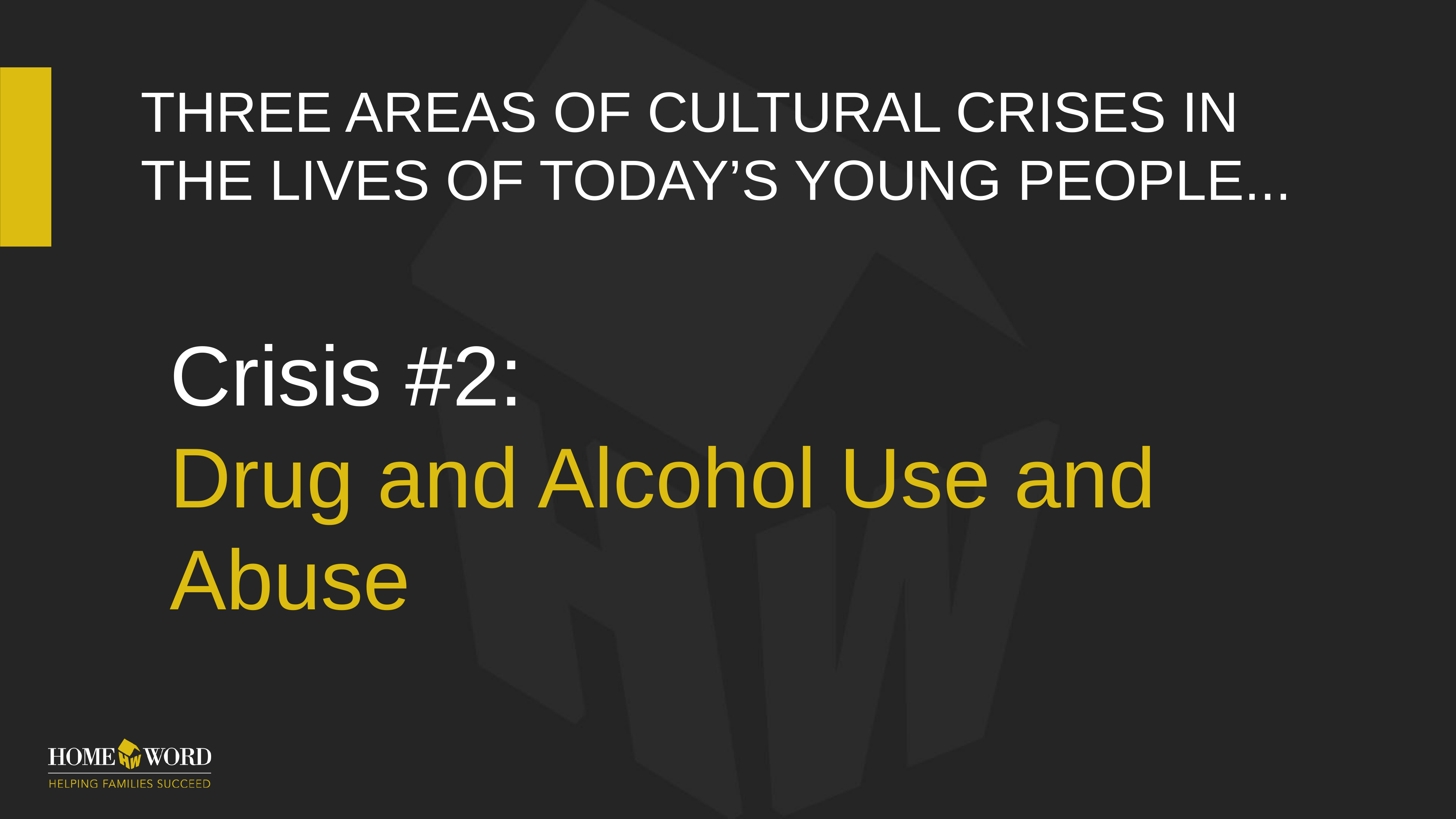

# Three Areas of Cultural Crises in The Lives of Today’s Young People...
Crisis #2:
Drug and Alcohol Use and Abuse